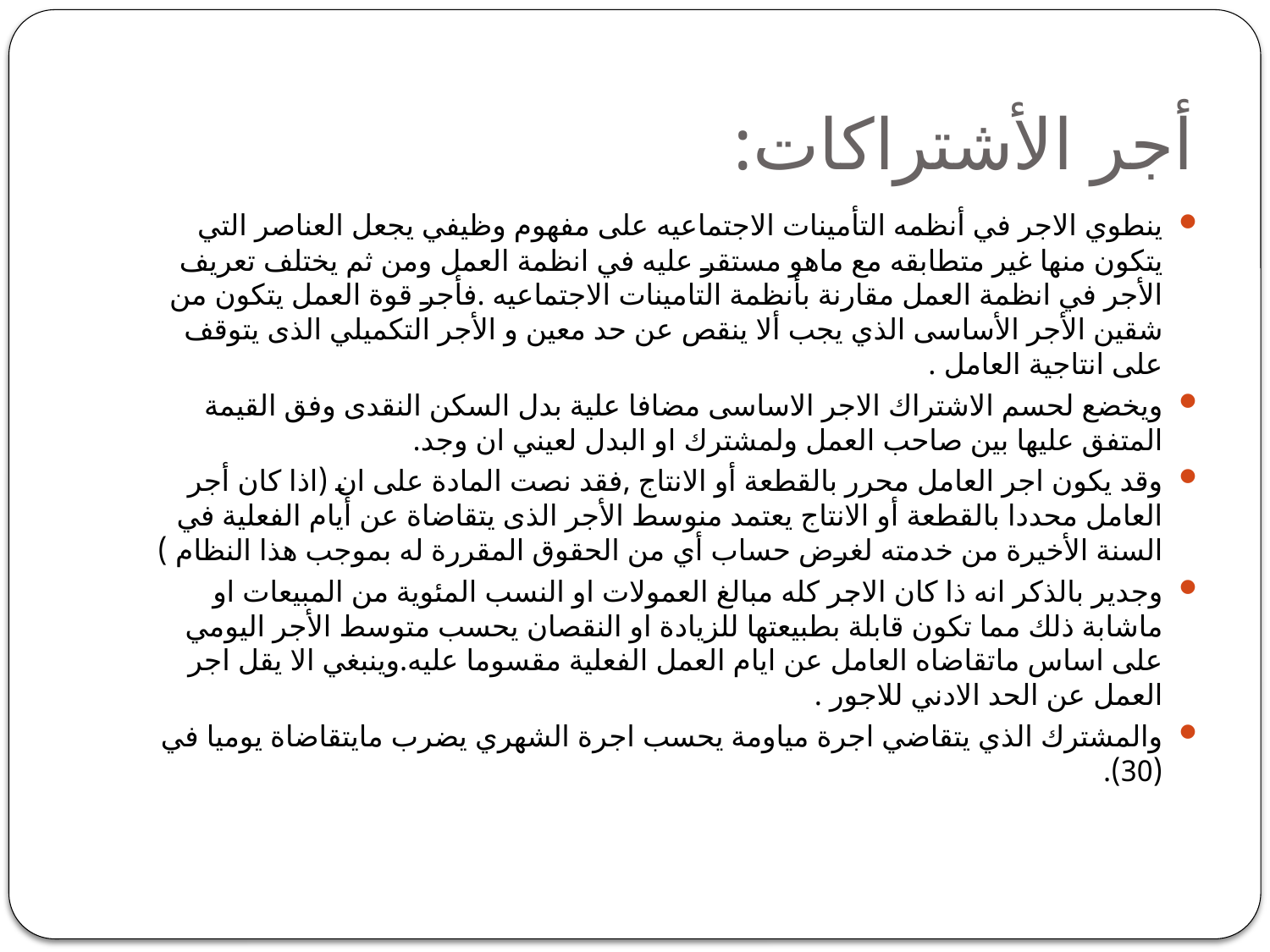

# أجر الأشتراكات:
ينطوي الاجر في أنظمه التأمينات الاجتماعيه على مفهوم وظيفي يجعل العناصر التي يتكون منها غير متطابقه مع ماهو مستقر عليه في انظمة العمل ومن ثم يختلف تعريف الأجر في انظمة العمل مقارنة بأنظمة التامينات الاجتماعيه .فأجر قوة العمل يتكون من شقين الأجر الأساسى الذي يجب ألا ينقص عن حد معين و الأجر التكميلي الذى يتوقف على انتاجية العامل .
ويخضع لحسم الاشتراك الاجر الاساسى مضافا علية بدل السكن النقدى وفق القيمة المتفق عليها بين صاحب العمل ولمشترك او البدل لعيني ان وجد.
وقد يكون اجر العامل محرر بالقطعة أو الانتاج ,فقد نصت المادة على ان (اذا كان أجر العامل محددا بالقطعة أو الانتاج يعتمد منوسط الأجر الذى يتقاضاة عن أيام الفعلية في السنة الأخيرة من خدمته لغرض حساب أي من الحقوق المقررة له بموجب هذا النظام )
وجدير بالذكر انه ذا كان الاجر كله مبالغ العمولات او النسب المئوية من المبيعات او ماشابة ذلك مما تكون قابلة بطبيعتها للزيادة او النقصان يحسب متوسط الأجر اليومي على اساس ماتقاضاه العامل عن ايام العمل الفعلية مقسوما عليه.وينبغي الا يقل اجر العمل عن الحد الادني للاجور .
والمشترك الذي يتقاضي اجرة مياومة يحسب اجرة الشهري يضرب مايتقاضاة يوميا في (30).